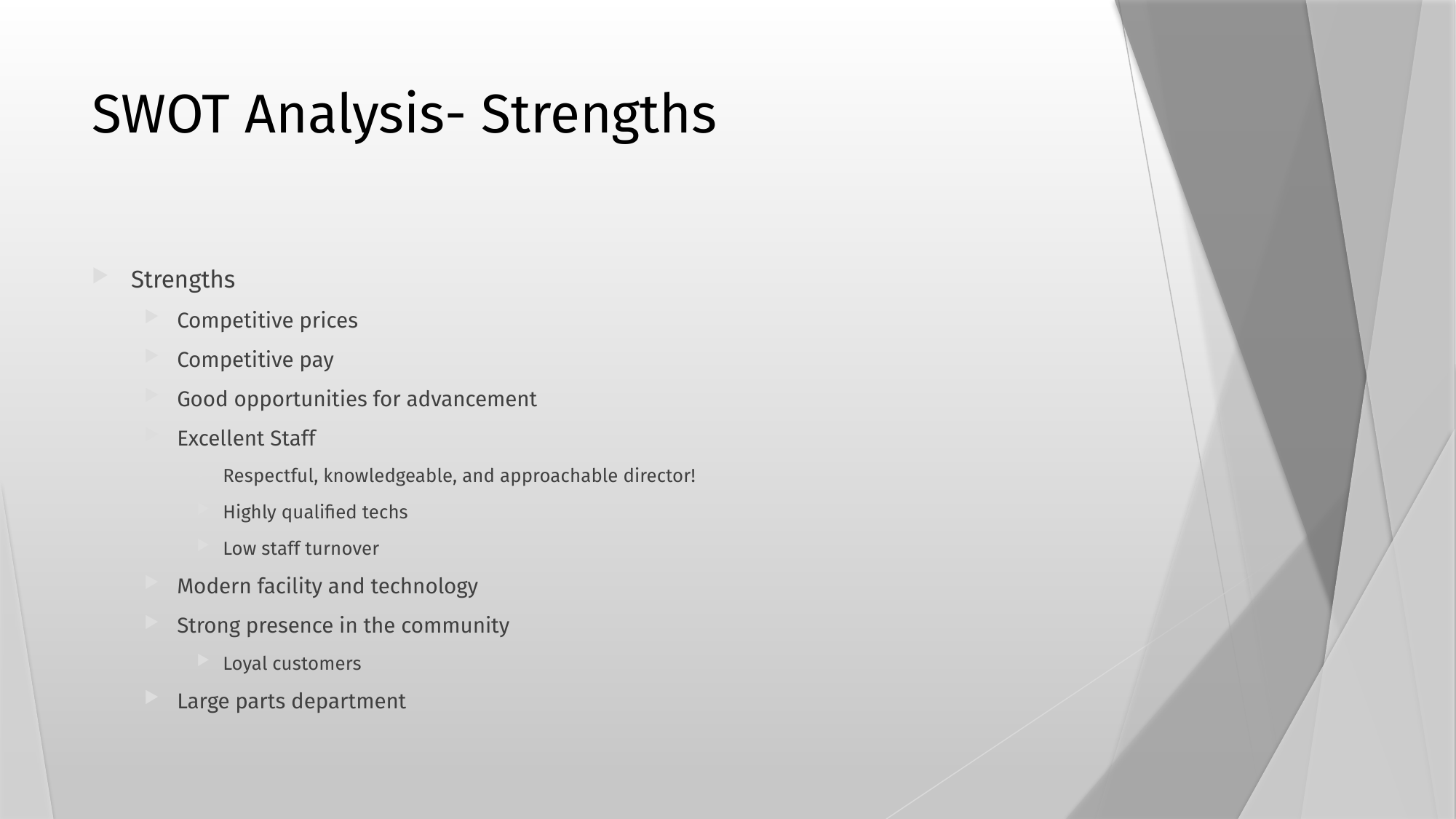

# SWOT Analysis- Strengths
Strengths
Competitive prices
Competitive pay
Good opportunities for advancement
Excellent Staff
Respectful, knowledgeable, and approachable director!
Highly qualified techs
Low staff turnover
Modern facility and technology
Strong presence in the community
Loyal customers
Large parts department